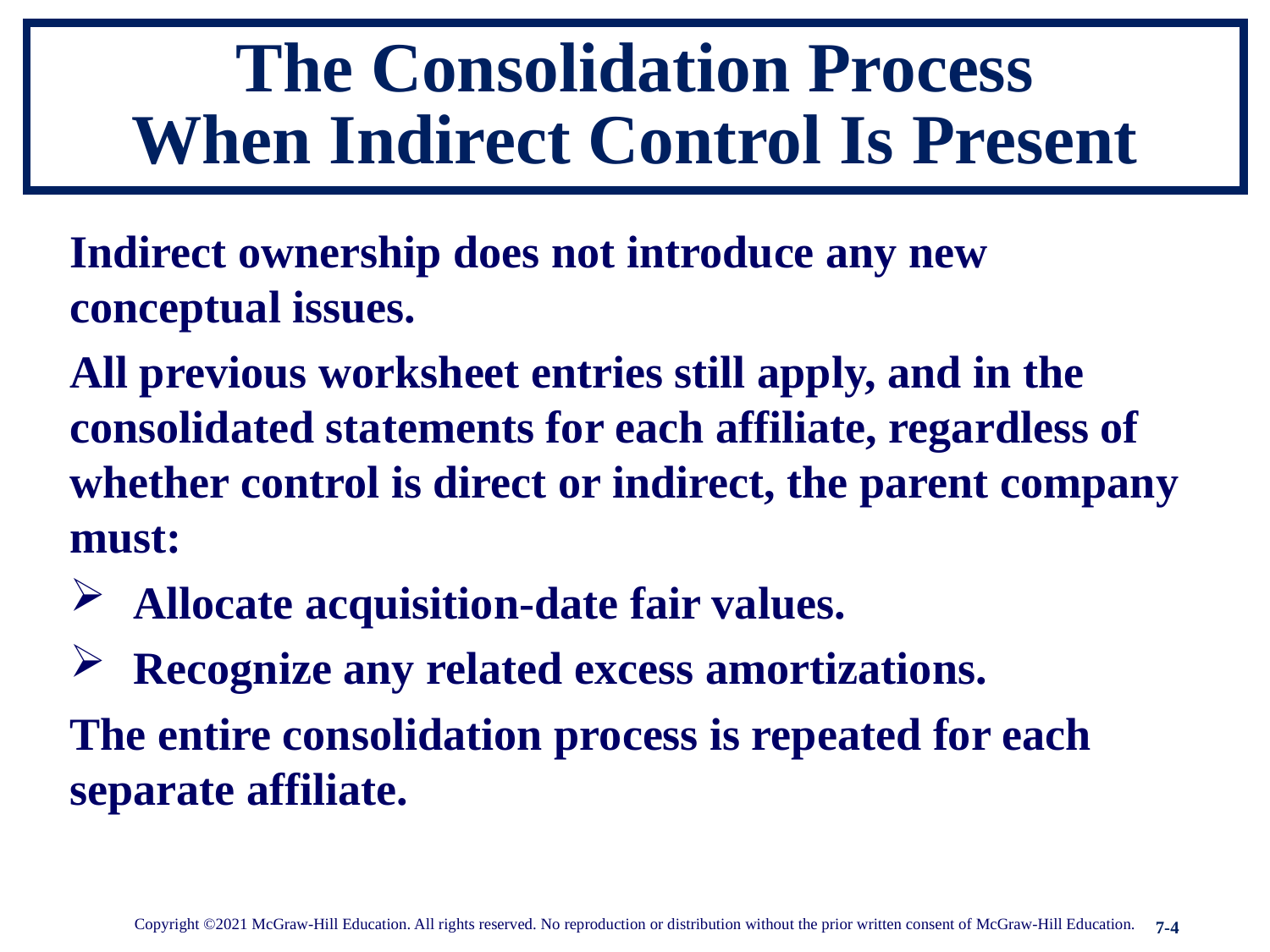

# The Consolidation Process When Indirect Control Is Present
Indirect ownership does not introduce any new conceptual issues.
All previous worksheet entries still apply, and in the consolidated statements for each affiliate, regardless of whether control is direct or indirect, the parent company must:
Allocate acquisition-date fair values.
Recognize any related excess amortizations.
The entire consolidation process is repeated for each separate affiliate.
Copyright ©2021 McGraw-Hill Education. All rights reserved. No reproduction or distribution without the prior written consent of McGraw-Hill Education.
7-4